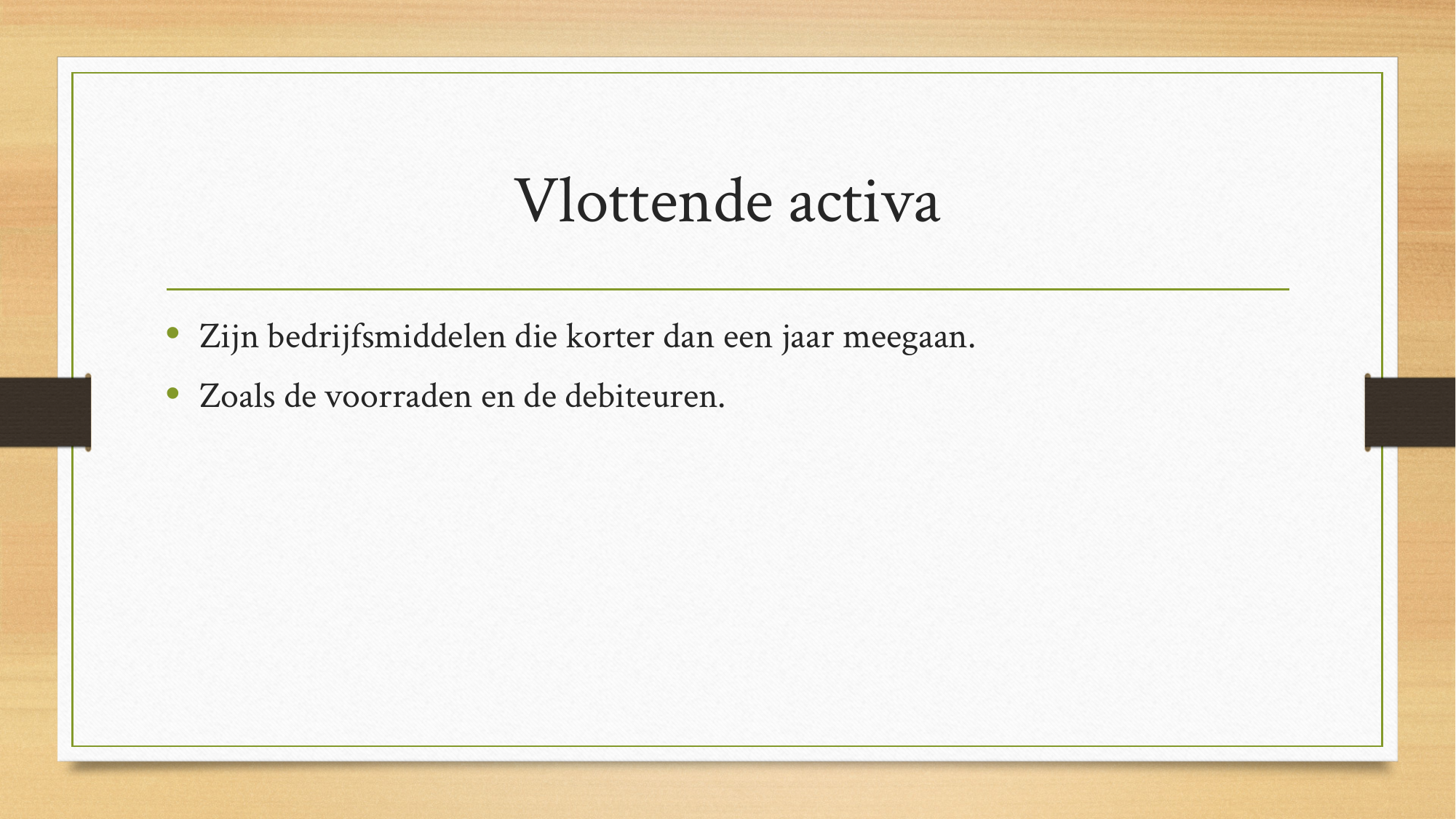

# Vlottende activa
Zijn bedrijfsmiddelen die korter dan een jaar meegaan.
Zoals de voorraden en de debiteuren.